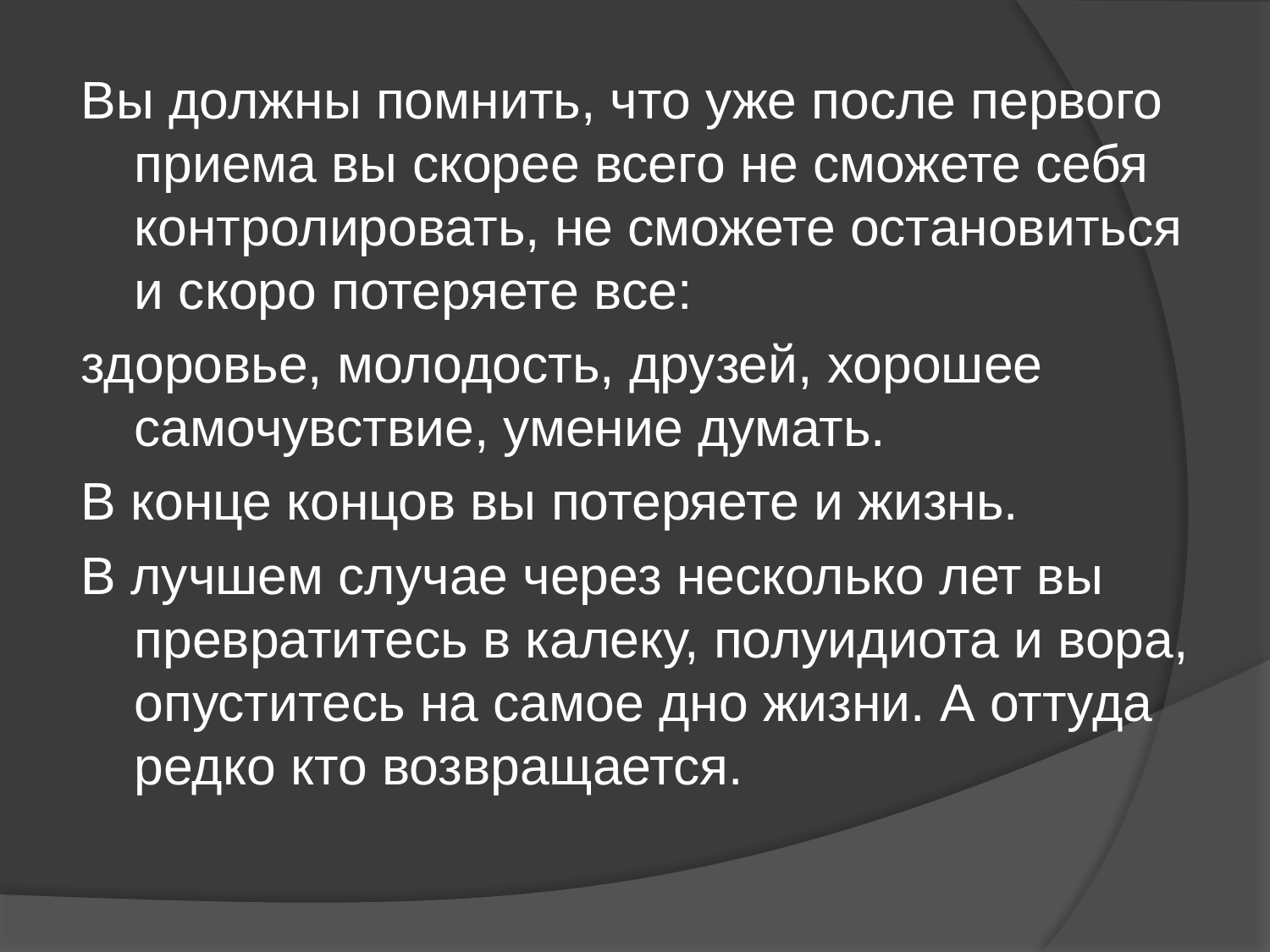

Вы должны помнить, что уже после первого приема вы скорее всего не сможете себя контролировать, не сможете остановиться и скоро потеряете все:
здоровье, молодость, друзей, хорошее самочувствие, умение думать.
В конце концов вы потеряете и жизнь.
В лучшем случае через несколько лет вы превратитесь в калеку, полуидиота и вора, опуститесь на самое дно жизни. А оттуда редко кто возвращается.